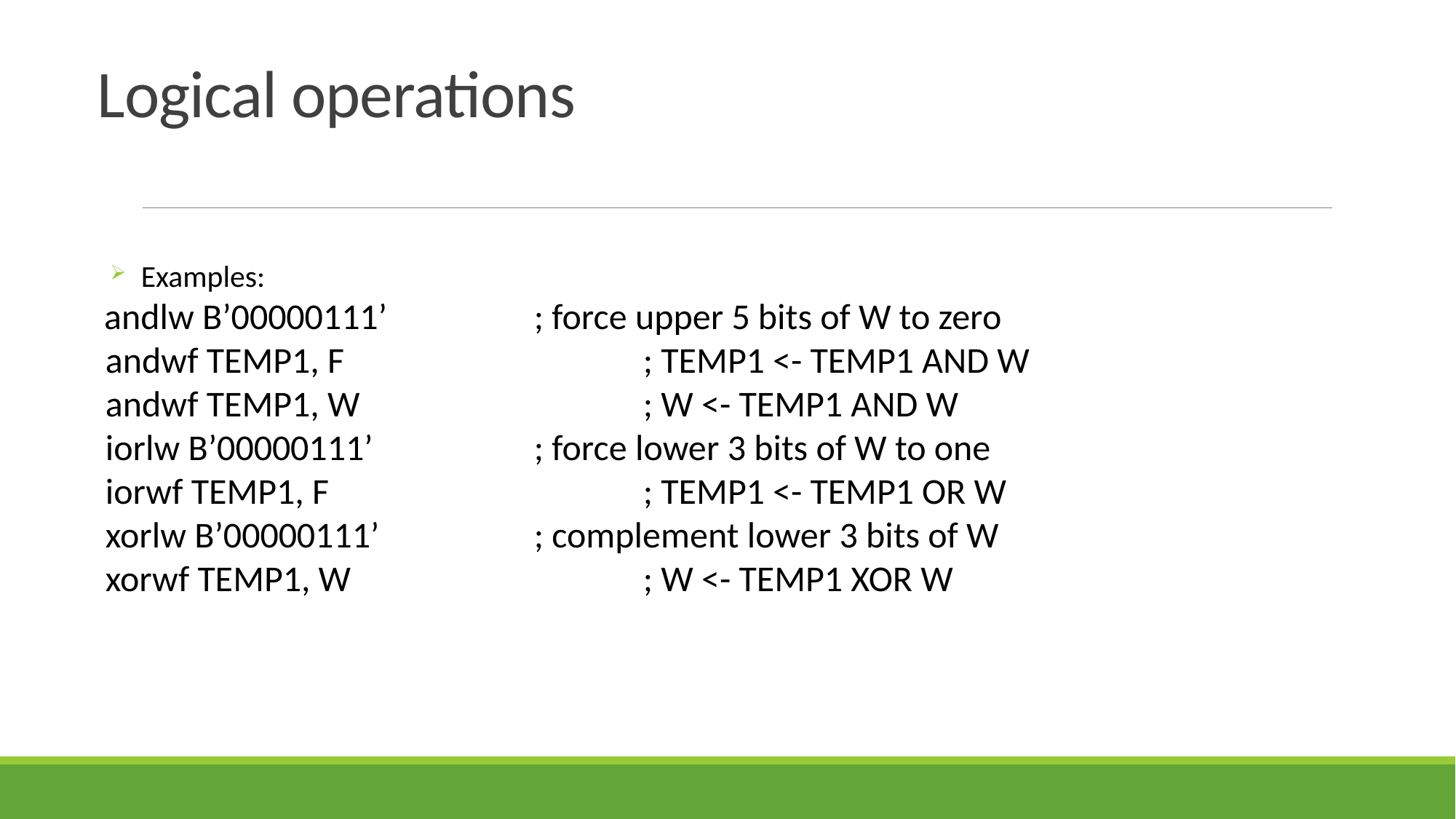

# Logical operations
Examples:
 andlw B’00000111’		; force upper 5 bits of W to zero
 andwf TEMP1, F			; TEMP1 <- TEMP1 AND W
 andwf TEMP1, W			; W <- TEMP1 AND W
 iorlw B’00000111’		; force lower 3 bits of W to one
 iorwf TEMP1, F			; TEMP1 <- TEMP1 OR W
 xorlw B’00000111’		; complement lower 3 bits of W
 xorwf TEMP1, W			; W <- TEMP1 XOR W